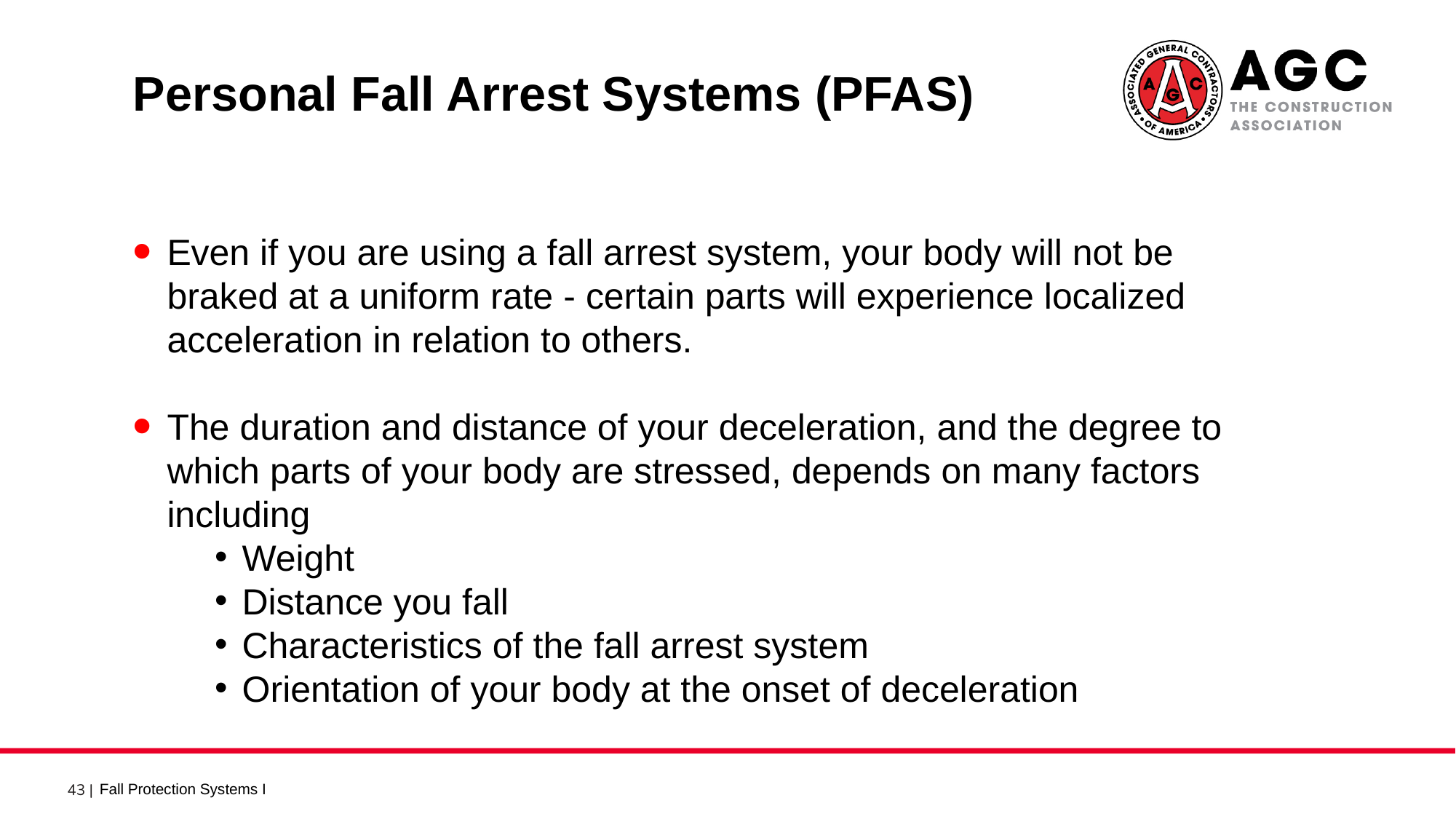

Personal Fall Arrest Systems (PFAS) 2
Even if you are using a fall arrest system, your body will not be braked at a uniform rate - certain parts will experience localized acceleration in relation to others.

The duration and distance of your deceleration, and the degree to which parts of your body are stressed, depends on many factors including
Weight
Distance you fall
Characteristics of the fall arrest system
Orientation of your body at the onset of deceleration

Fall Protection Systems I